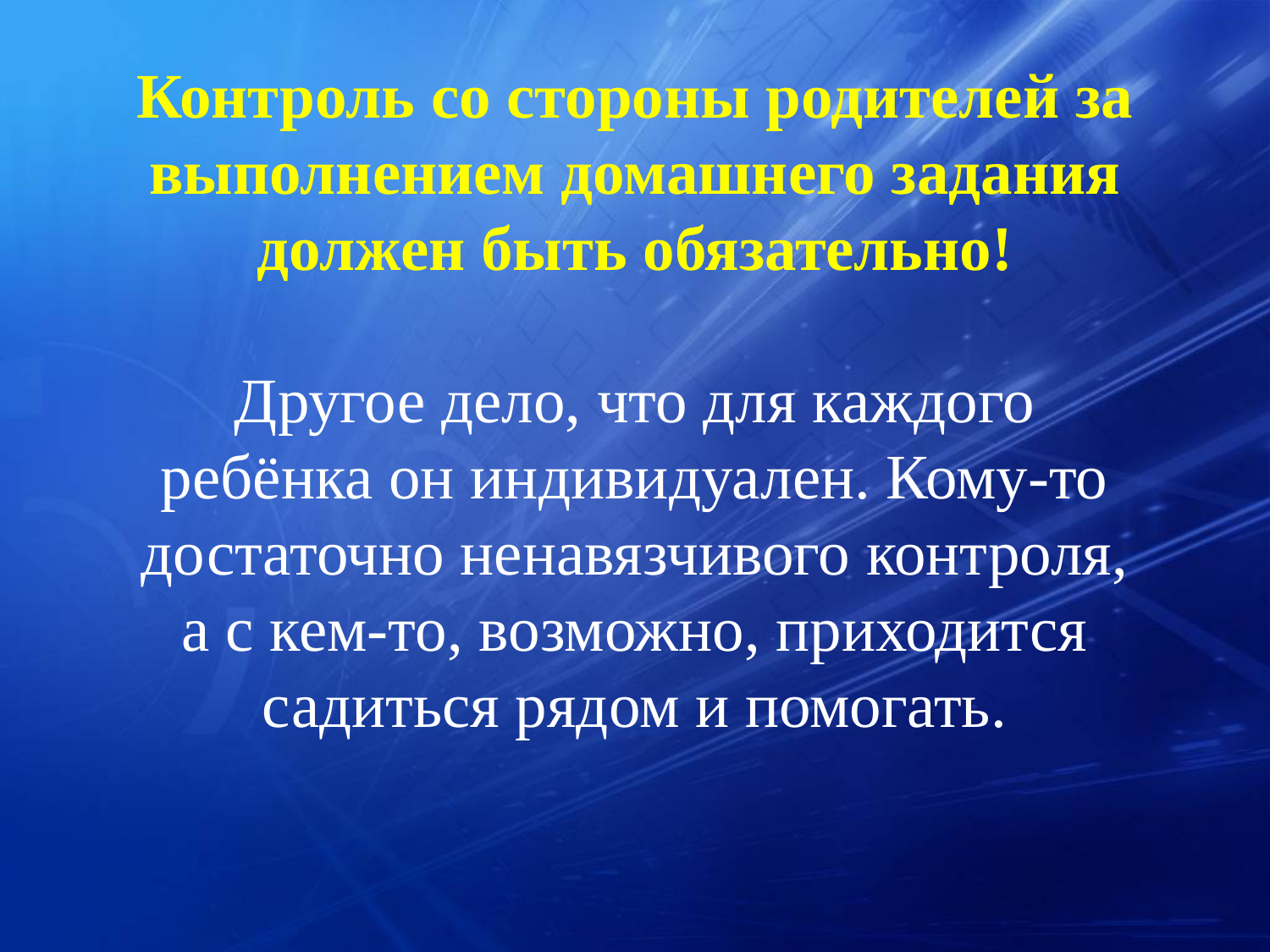

# Контроль со стороны родителей за выполнением домашнего задания должен быть обязательно! Другое дело, что для каждого ребёнка он индивидуален. Кому-то достаточно ненавязчивого контроля, а с кем-то, возможно, приходится садиться рядом и помогать.